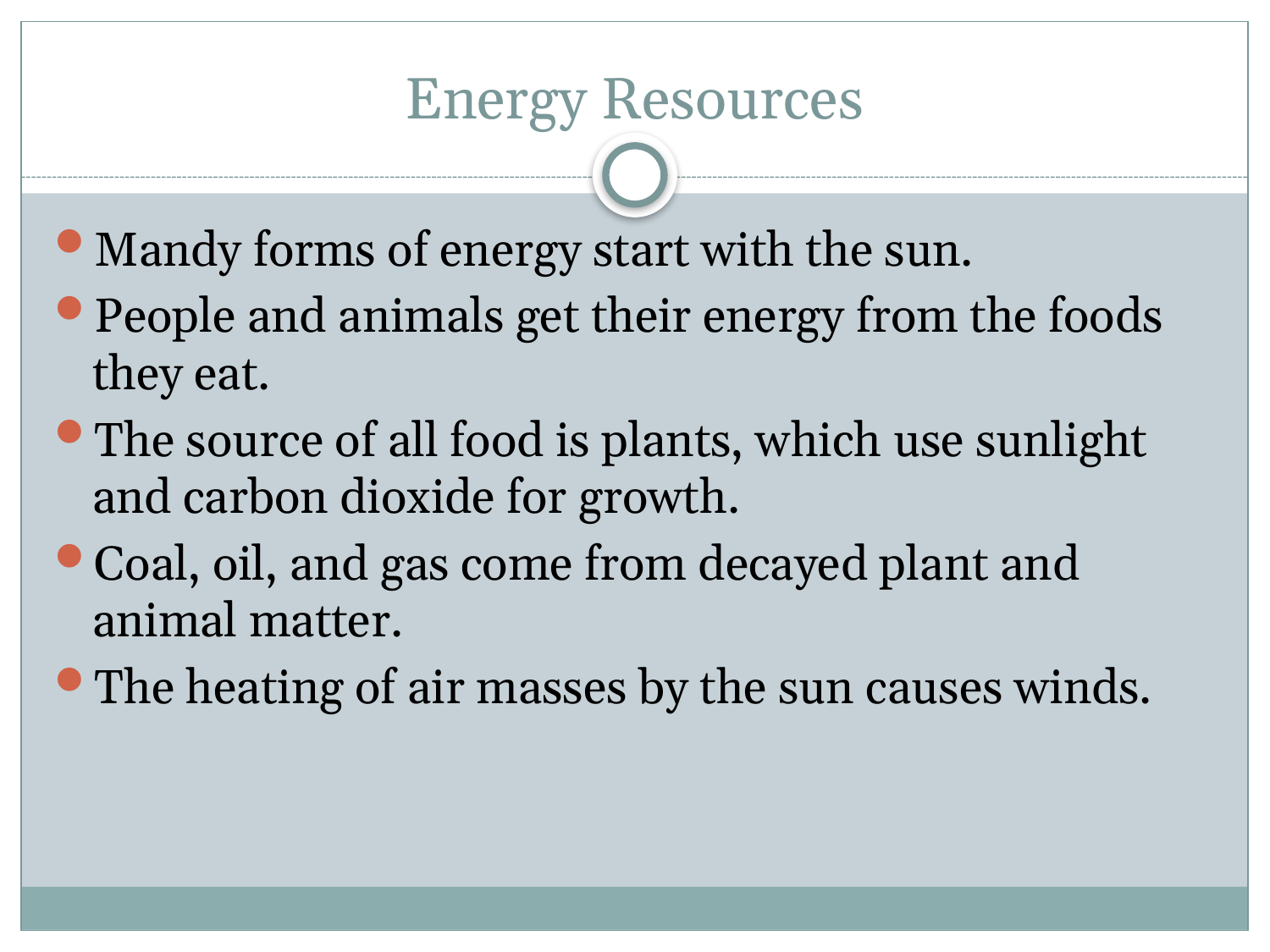

# Energy Resources
Mandy forms of energy start with the sun.
People and animals get their energy from the foods they eat.
The source of all food is plants, which use sunlight and carbon dioxide for growth.
Coal, oil, and gas come from decayed plant and animal matter.
The heating of air masses by the sun causes winds.